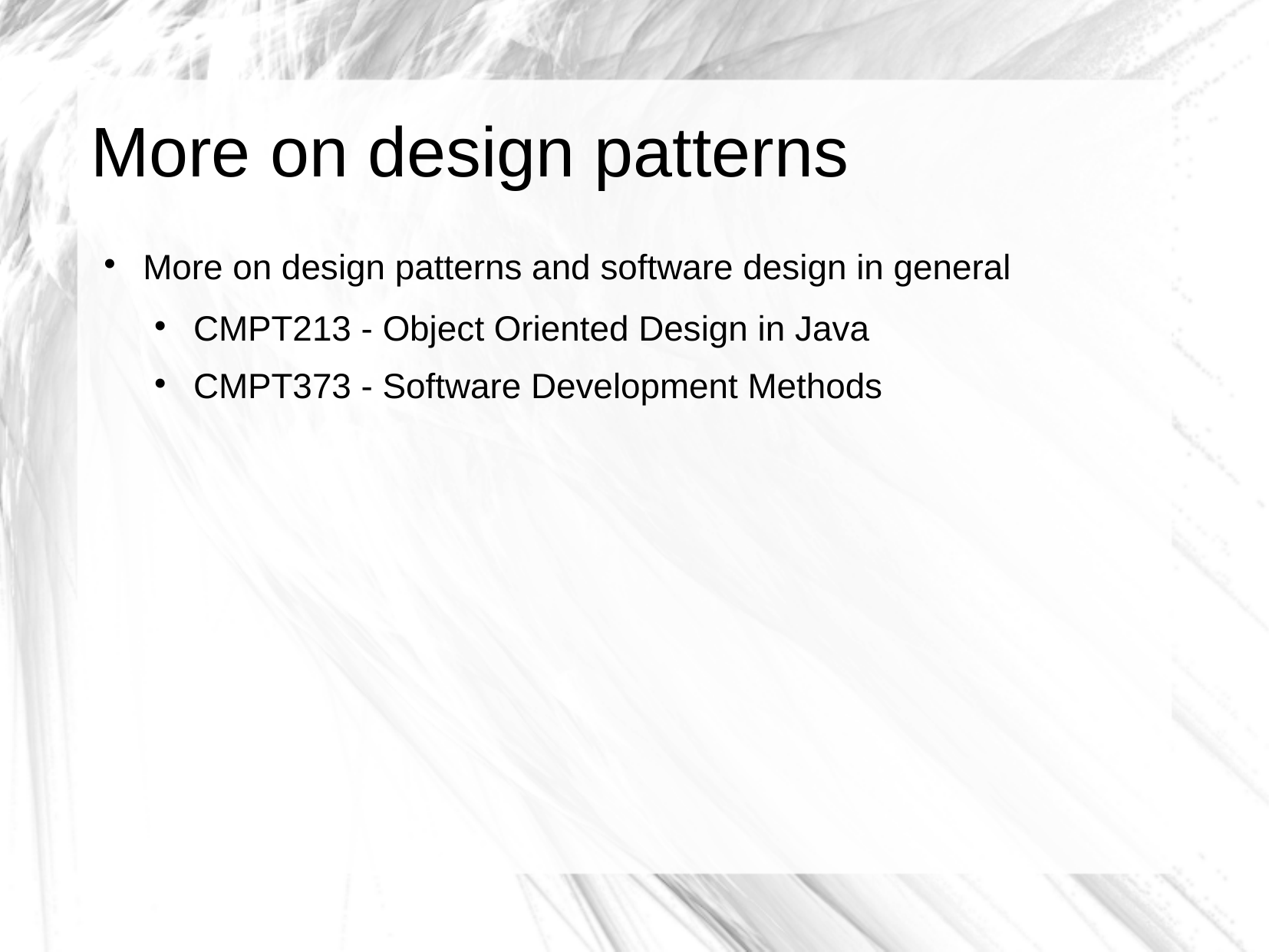

# More on design patterns
More on design patterns and software design in general
CMPT213 - Object Oriented Design in Java
CMPT373 - Software Development Methods